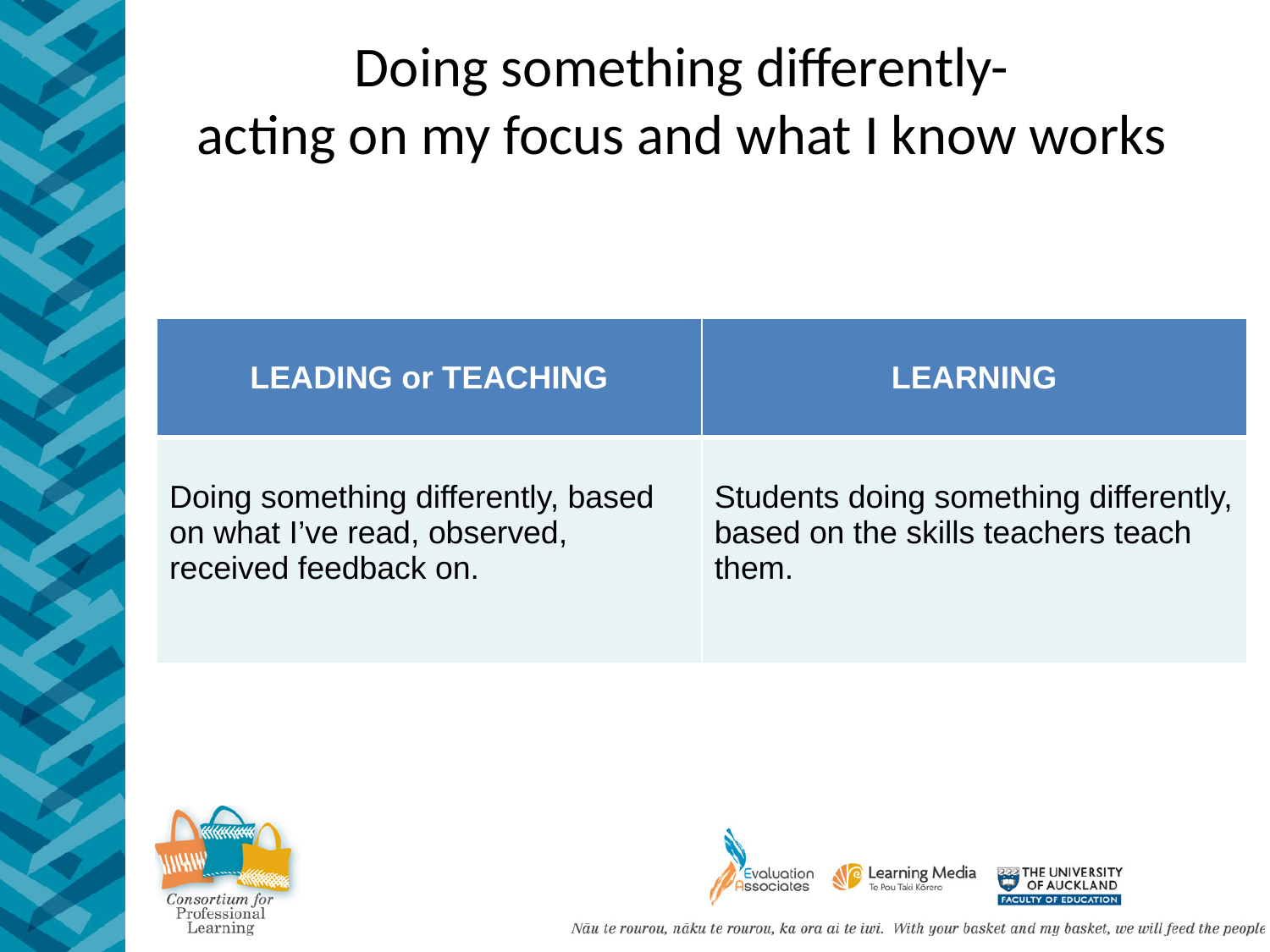

# Doing something differently- acting on my focus and what I know works
| LEADING or TEACHING | LEARNING |
| --- | --- |
| Doing something differently, based on what I’ve read, observed, received feedback on. | Students doing something differently, based on the skills teachers teach them. |